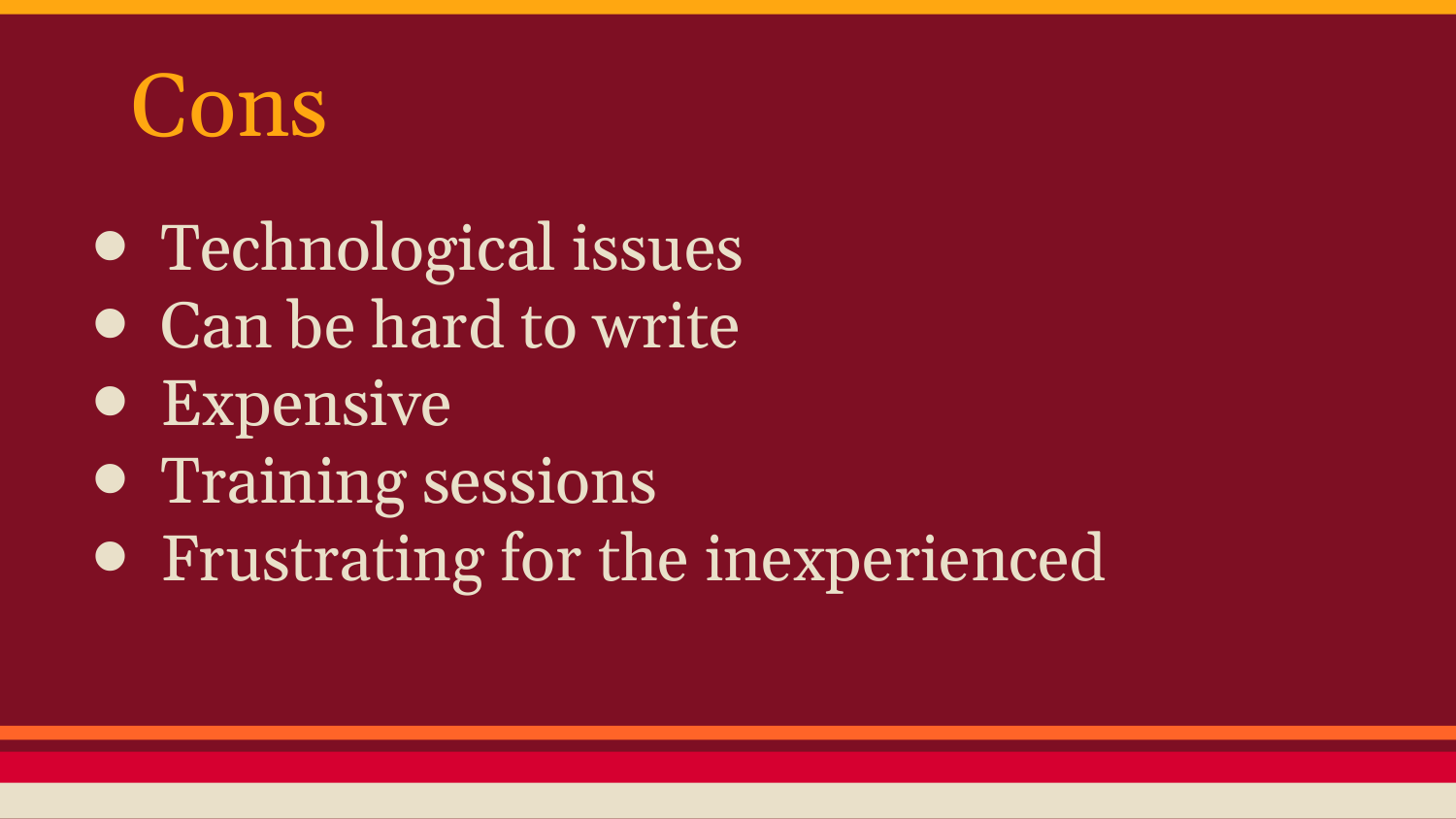

# Cons
Technological issues
Can be hard to write
Expensive
Training sessions
Frustrating for the inexperienced